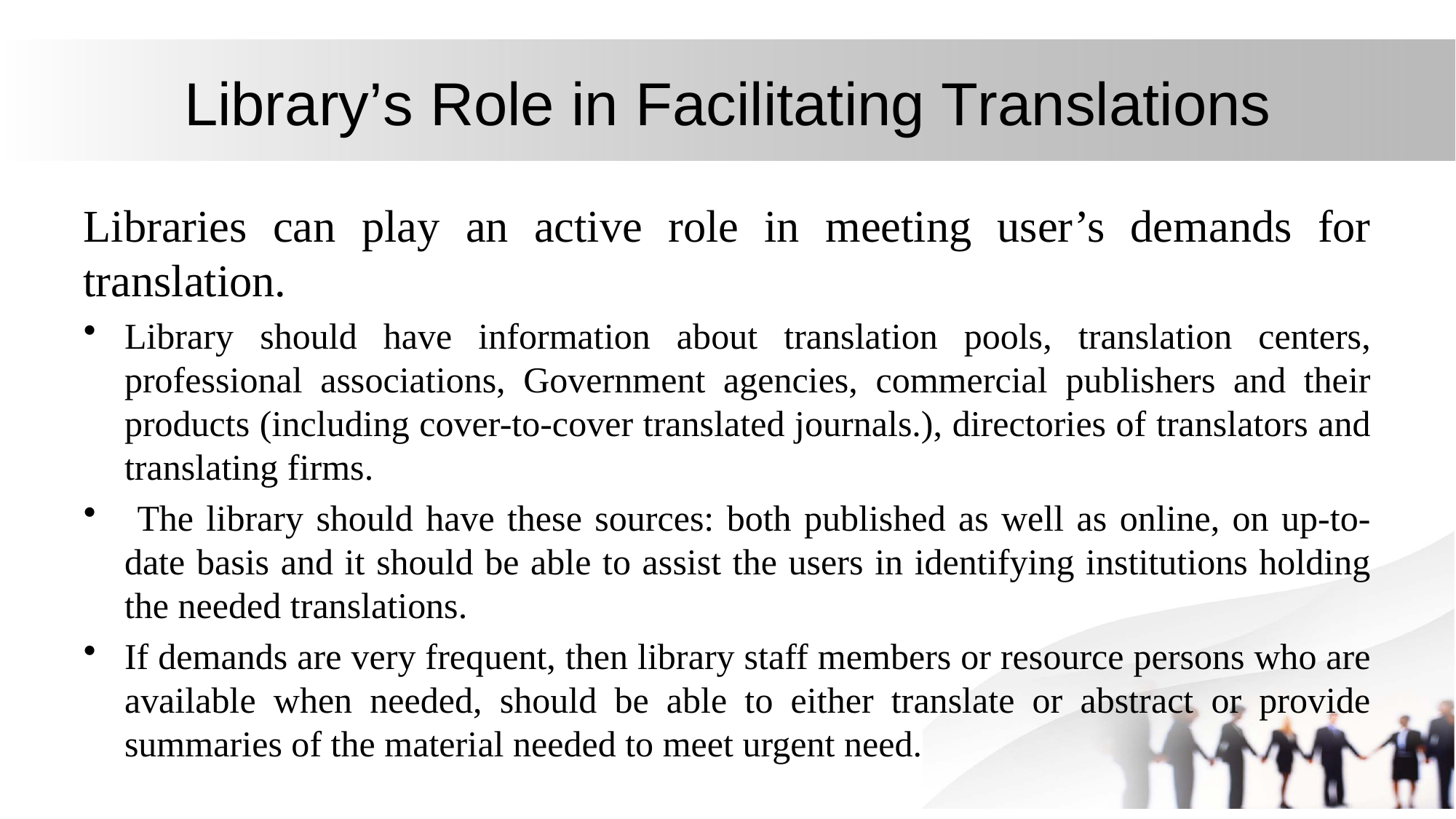

# Library’s Role in Facilitating Translations
Libraries can play an active role in meeting user’s demands for translation.
Library should have information about translation pools, translation centers, professional associations, Government agencies, commercial publishers and their products (including cover-to-cover translated journals.), directories of translators and translating firms.
 The library should have these sources: both published as well as online, on up-to-date basis and it should be able to assist the users in identifying institutions holding the needed translations.
If demands are very frequent, then library staff members or resource persons who are available when needed, should be able to either translate or abstract or provide summaries of the material needed to meet urgent need.